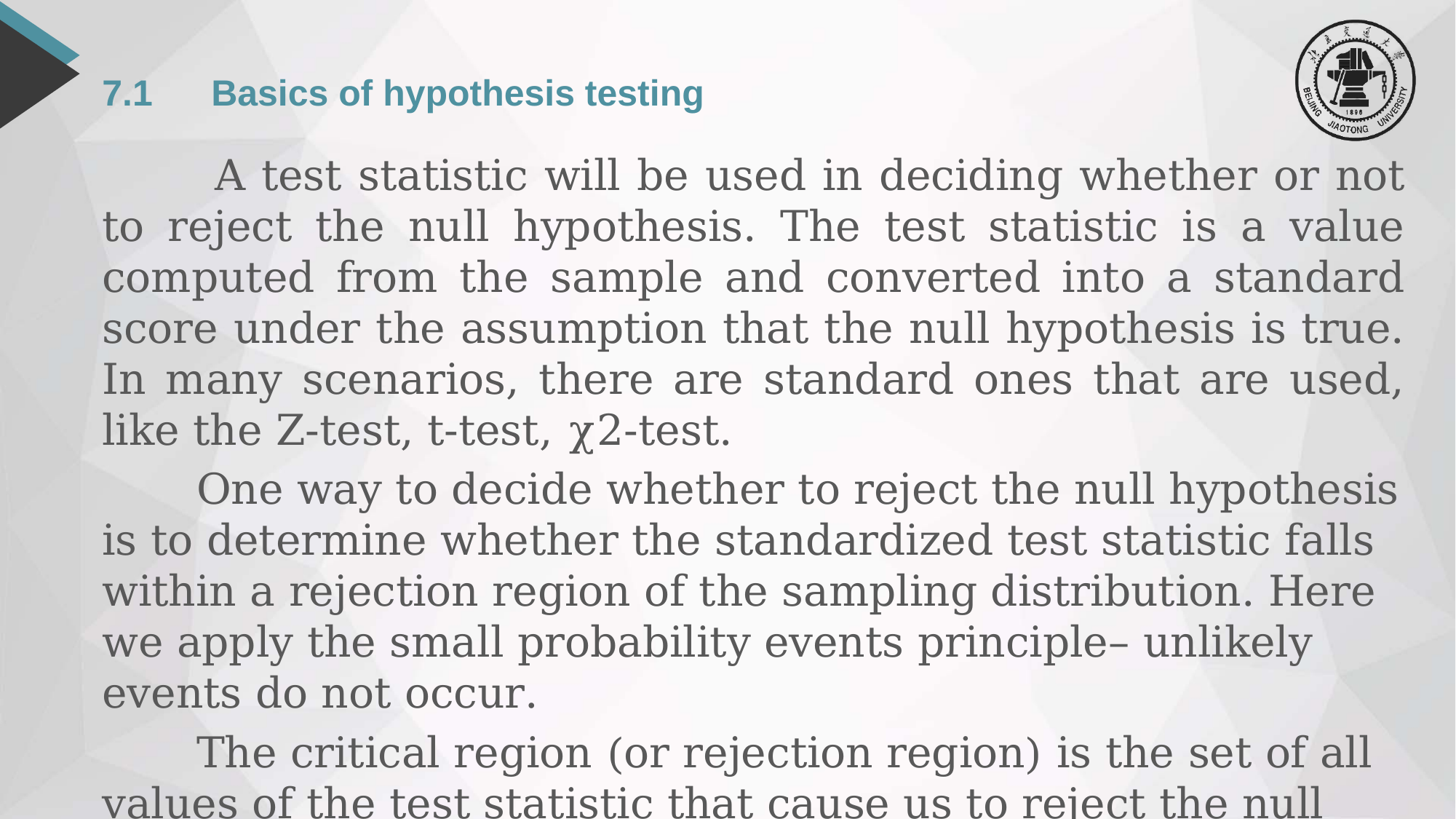

7.1	Basics of hypothesis testing
       A test statistic will be used in deciding whether or not to reject the null hypothesis. The test statistic is a value computed from the sample and converted into a standard score under the assumption that the null hypothesis is true. In many scenarios, there are standard ones that are used, like the Z-test, t-test, χ2-test.
       One way to decide whether to reject the null hypothesis is to determine whether the standardized test statistic falls within a rejection region of the sampling distribution. Here we apply the small probability events principle– unlikely events do not occur.
       The critical region (or rejection region) is the set of all values of the test statistic that cause us to reject the null hypothesis. A critical value separates the rejection region from the non-rejection region.